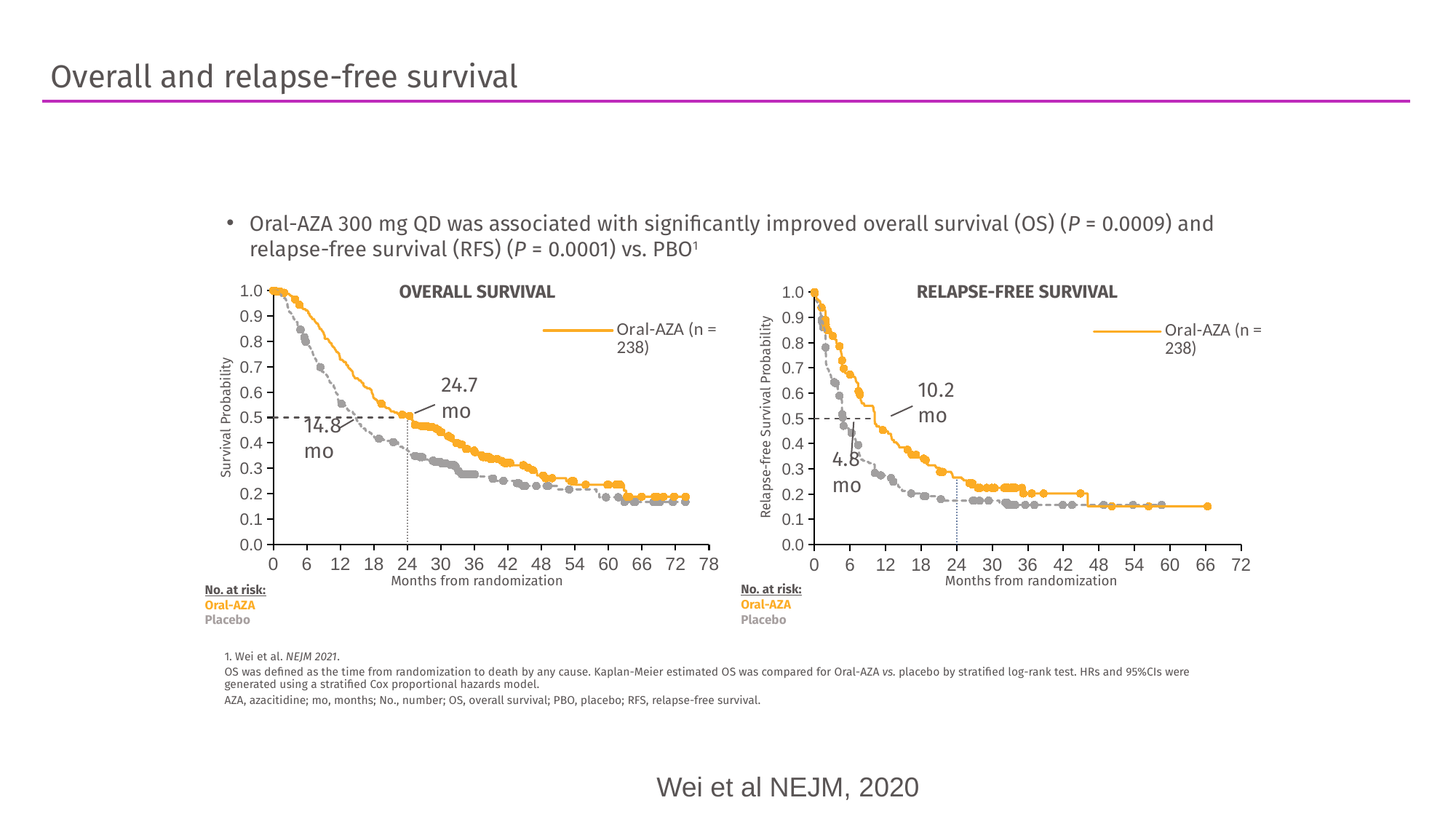

# Overall and relapse-free survival
Oral-AZA 300 mg QD was associated with significantly improved overall survival (OS) (P = 0.0009) and relapse-free survival (RFS) (P = 0.0001) vs. PBO1
OVERALL SURVIVAL
RELAPSE-FREE SURVIVAL

### Chart

| Category | Oral-AZA (n = 238) | Placebo (n = 234) | CC-486 Cen | PBO Cen | .5line | 12 mon | 24 mon |
|---|---|---|---|---|---|---|---|

### Chart

| Category | Oral-AZA (n = 238) | Placebo (n = 234) | CC-486 Cen | PBO Cen | .5line | 12 mon | 24 mon |
|---|---|---|---|---|---|---|---|
Survival Probability
Relapse-free Survival Probability
Months from randomization
Months from randomization
No. at risk:
Oral-AZA	238	143	92	68	47	30	8	5	3	2	1	1	0
Placebo	234	96	55	37	29	23	6	4	3	1	0
No. at risk:
Oral-AZA	238	213	168	133	115	87	59	37	26	18	15	5	1	0
Placebo	234	183	127	96	82	58	34	27	19	14	11	6	1	0
1. Wei et al. NEJM 2021.
OS was defined as the time from randomization to death by any cause. Kaplan-Meier estimated OS was compared for Oral-AZA vs. placebo by stratified log-rank test. HRs and 95%CIs were generated using a stratified Cox proportional hazards model.
AZA, azacitidine; mo, months; No., number; OS, overall survival; PBO, placebo; RFS, relapse-free survival.
Wei et al NEJM, 2020